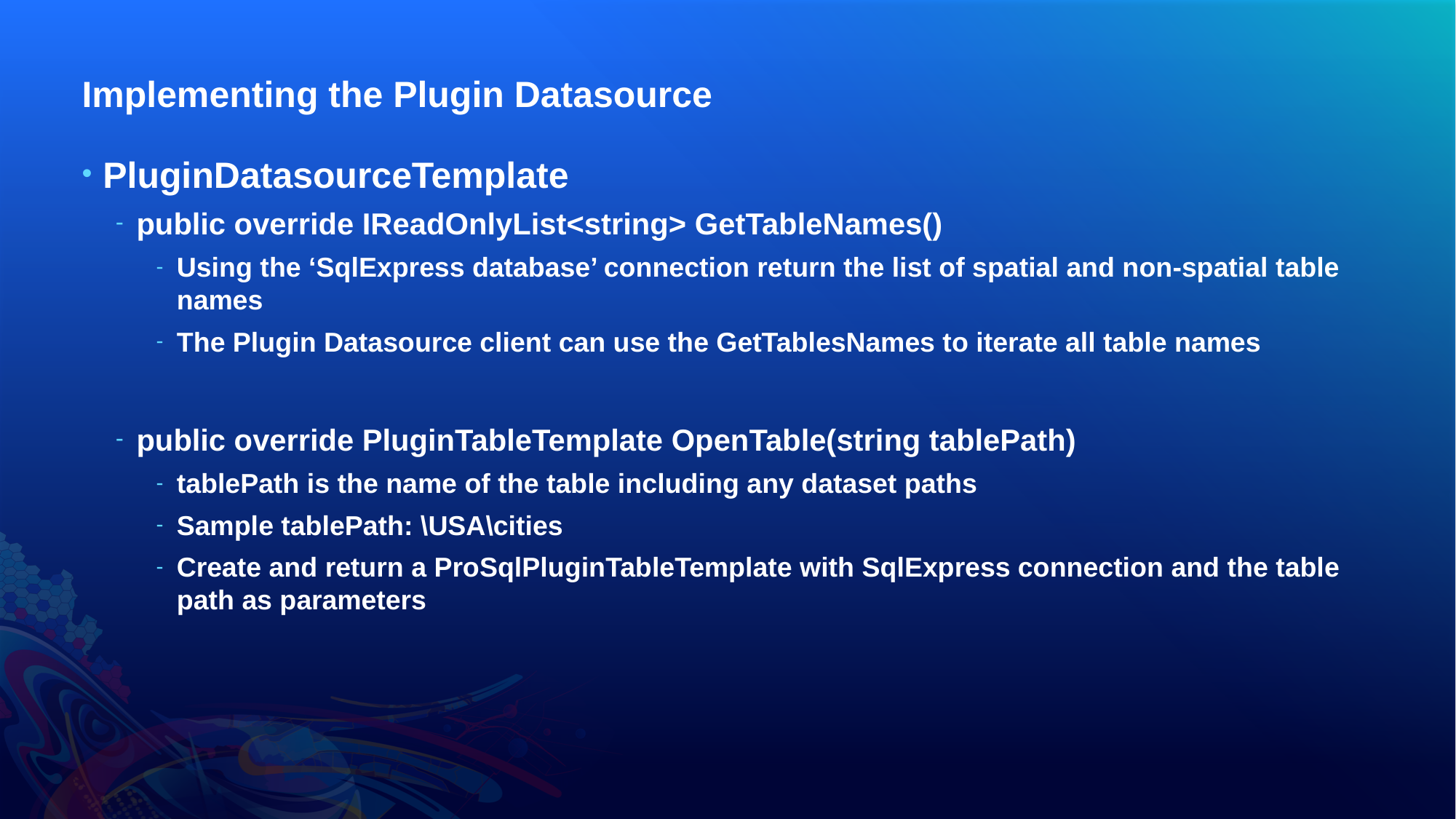

# Implementing the Plugin Datasource
PluginDatasourceTemplate
public override IReadOnlyList<string> GetTableNames()
Using the ‘SqlExpress database’ connection return the list of spatial and non-spatial table names
The Plugin Datasource client can use the GetTablesNames to iterate all table names

public override PluginTableTemplate OpenTable(string tablePath)
tablePath is the name of the table including any dataset paths
Sample tablePath: \USA\cities
Create and return a ProSqlPluginTableTemplate with SqlExpress connection and the table path as parameters